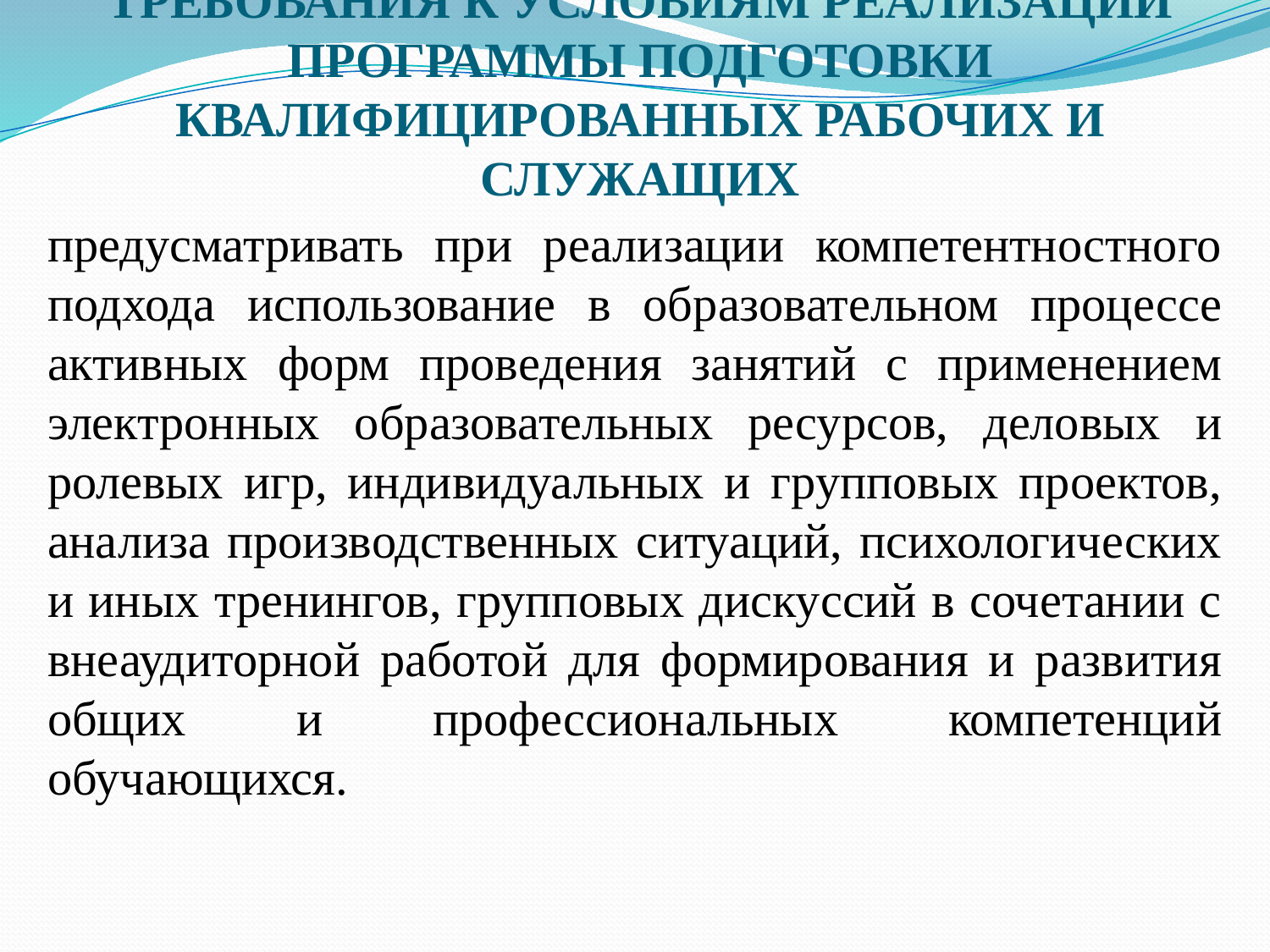

# ТРЕБОВАНИЯ К УСЛОВИЯМ РЕАЛИЗАЦИИ ПРОГРАММЫ ПОДГОТОВКИ КВАЛИФИЦИРОВАННЫХ РАБОЧИХ И СЛУЖАЩИХ
предусматривать при реализации компетентностного подхода использование в образовательном процессе активных форм проведения занятий с применением электронных образовательных ресурсов, деловых и ролевых игр, индивидуальных и групповых проектов, анализа производственных ситуаций, психологических и иных тренингов, групповых дискуссий в сочетании с внеаудиторной работой для формирования и развития общих и профессиональных компетенций обучающихся.